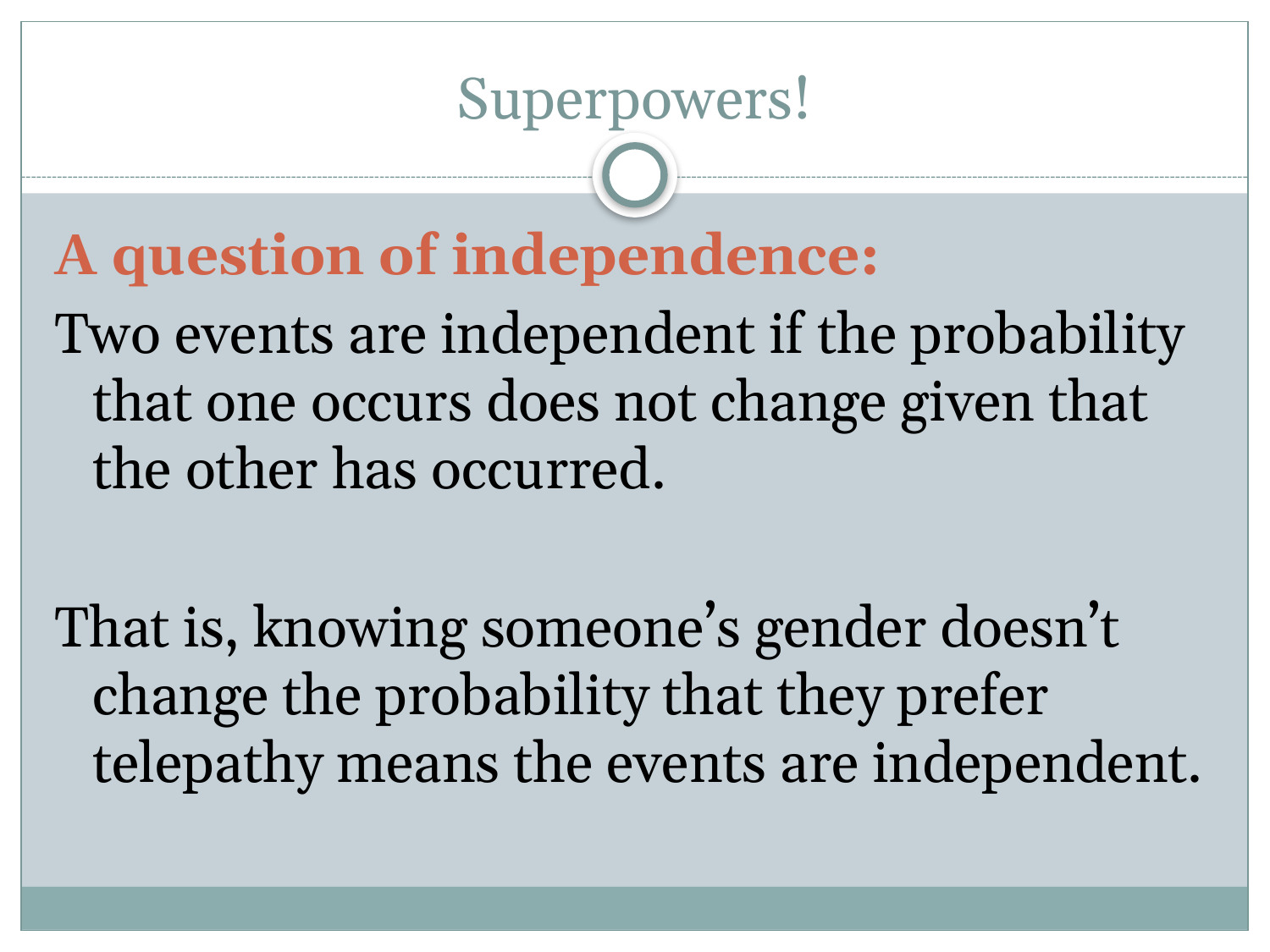

# Superpowers!
A question of independence:
Two events are independent if the probability that one occurs does not change given that the other has occurred.

That is, knowing someone’s gender doesn’t change the probability that they prefer telepathy means the events are independent.